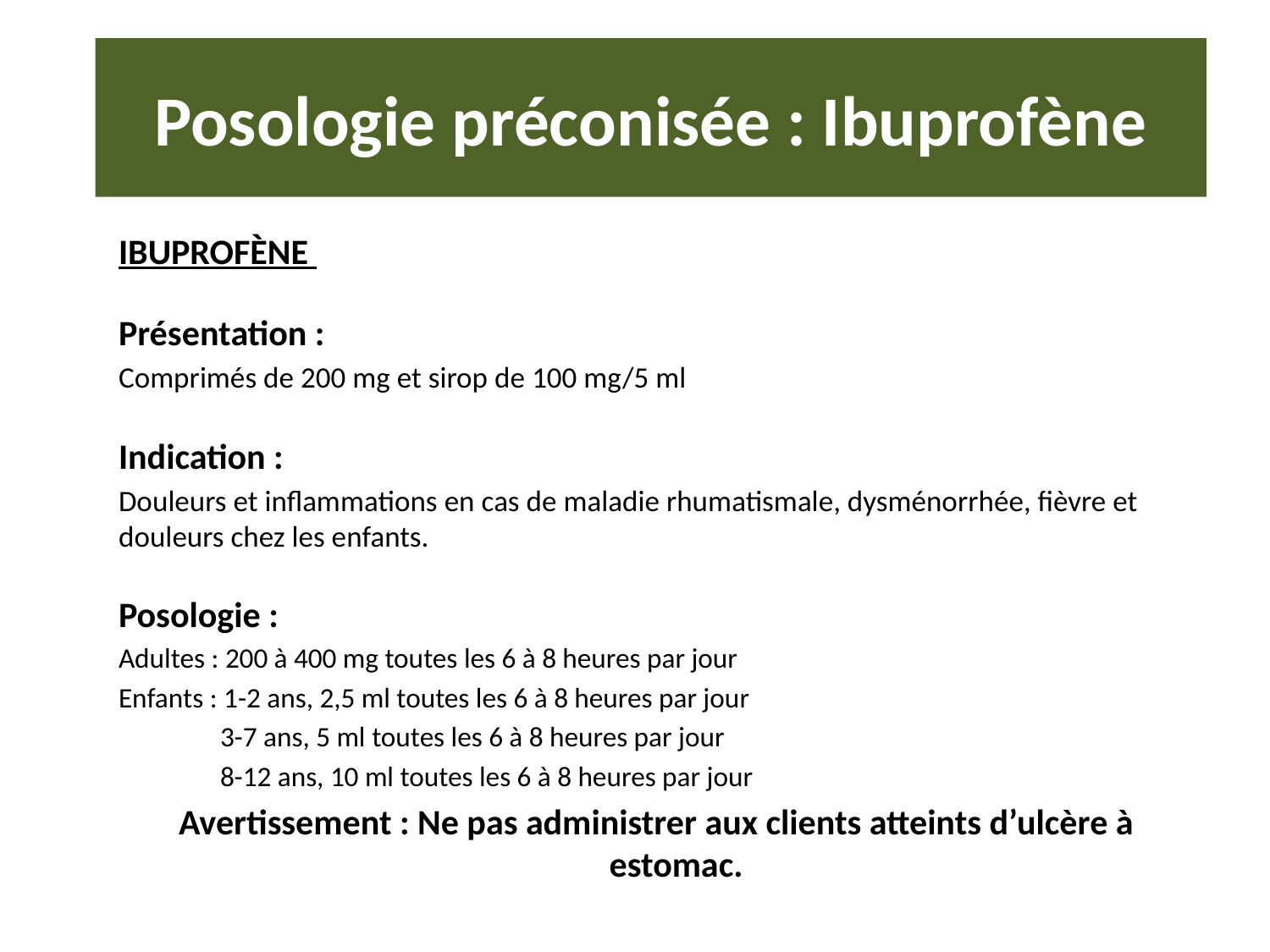

# Posologie préconisée : Ibuprofène
IBUPROFÈNE

Présentation :
Comprimés de 200 mg et sirop de 100 mg/5 ml

Indication :
Douleurs et inflammations en cas de maladie rhumatismale, dysménorrhée, fièvre et douleurs chez les enfants.

Posologie :
Adultes : 200 à 400 mg toutes les 6 à 8 heures par jour
Enfants : 1-2 ans, 2,5 ml toutes les 6 à 8 heures par jour
                3-7 ans, 5 ml toutes les 6 à 8 heures par jour
                8-12 ans, 10 ml toutes les 6 à 8 heures par jour
Avertissement : Ne pas administrer aux clients atteints d’ulcère à estomac.